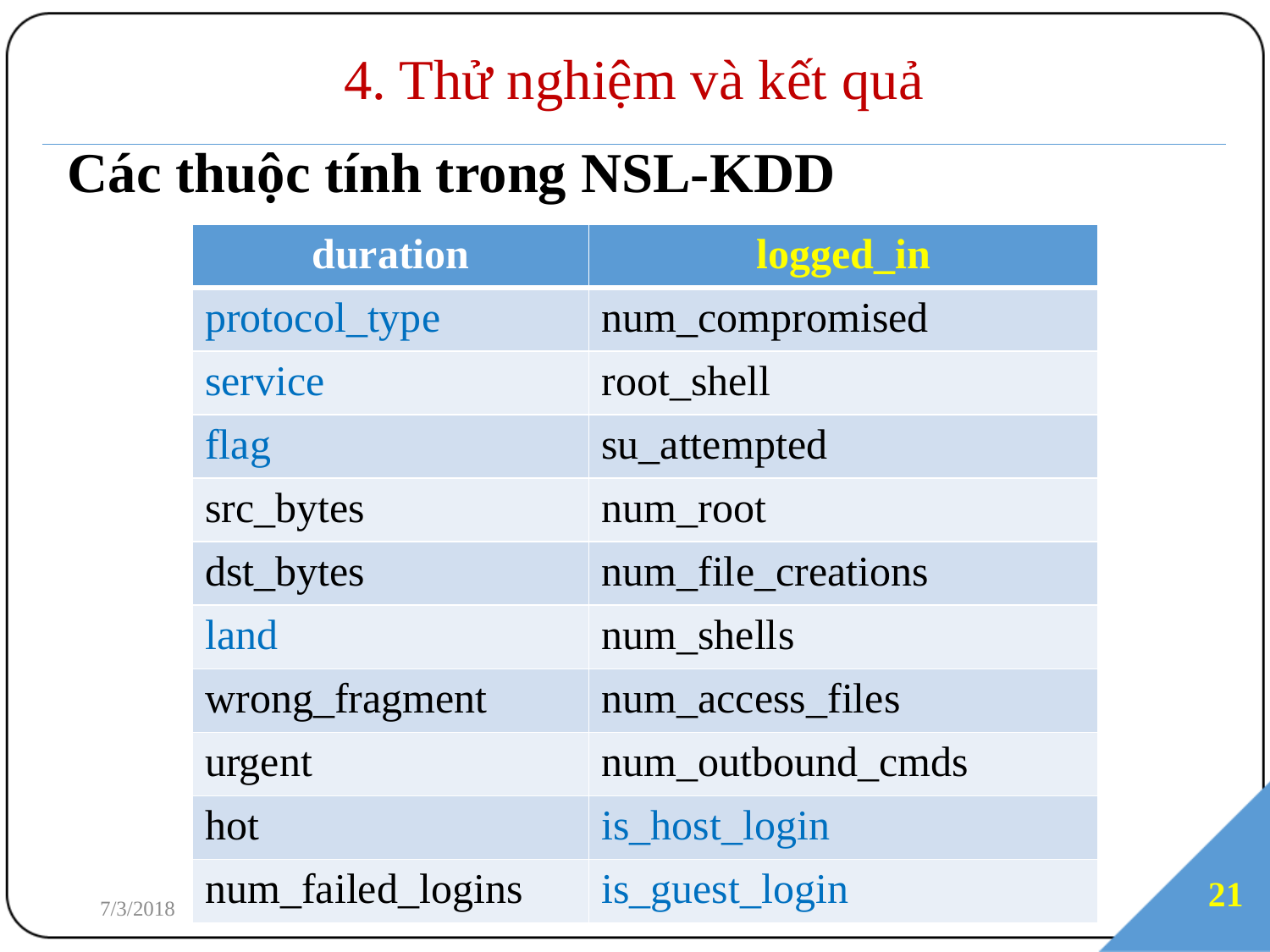

# 4. Thử nghiệm và kết quả
Các thuộc tính trong NSL-KDD

| duration | logged\_in |
| --- | --- |
| protocol\_type | num\_compromised |
| service | root\_shell |
| flag | su\_attempted |
| src\_bytes | num\_root |
| dst\_bytes | num\_file\_creations |
| land | num\_shells |
| wrong\_fragment | num\_access\_files |
| urgent | num\_outbound\_cmds |
| hot | is\_host\_login |
| num\_failed\_logins | is\_guest\_login |
21
7/3/2018